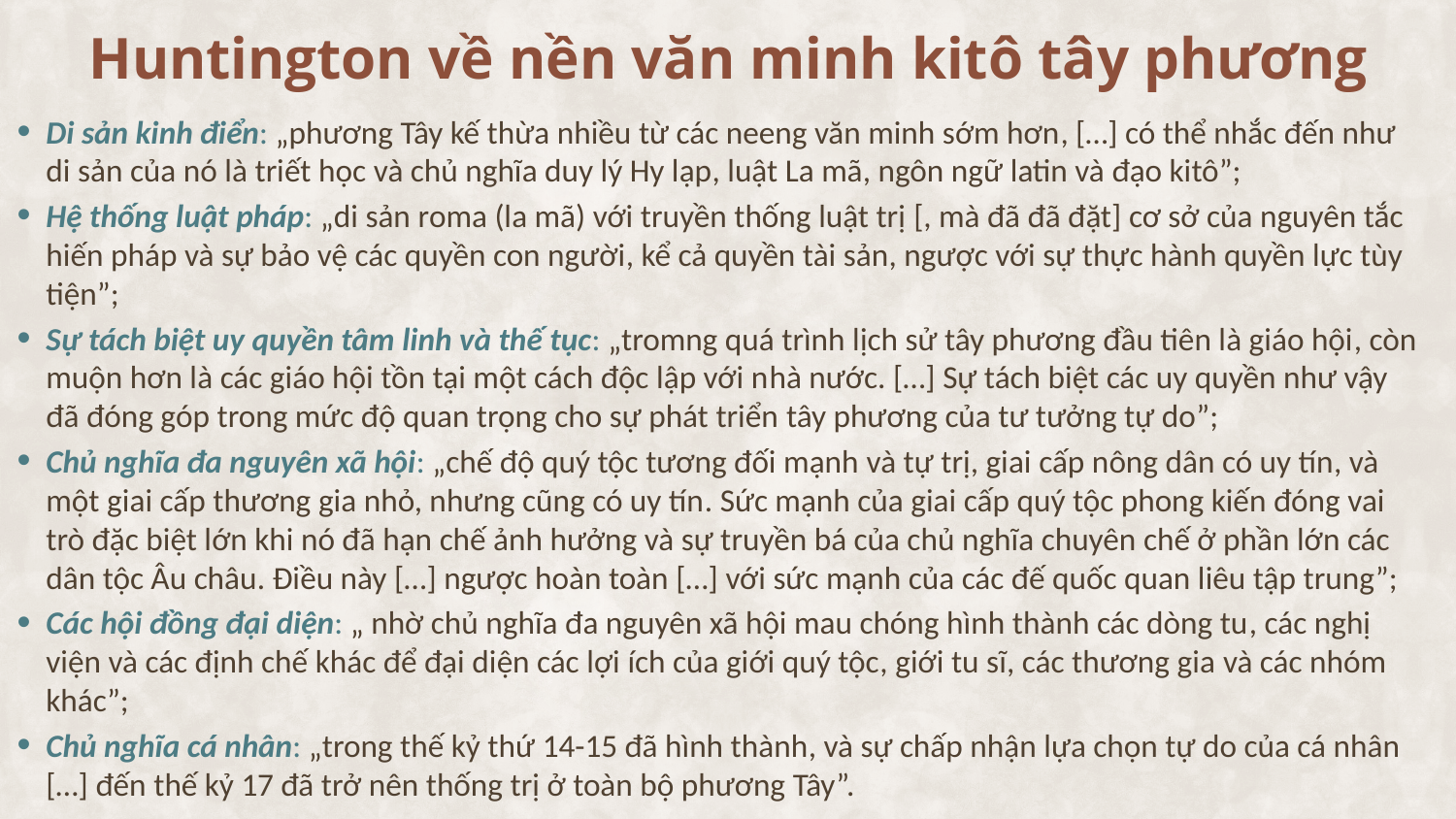

Huntington về nền văn minh kitô tây phương
Di sản kinh điển: „phương Tây kế thừa nhiều từ các neeng văn minh sớm hơn, […] có thể nhắc đến như di sản của nó là triết học và chủ nghĩa duy lý Hy lạp, luật La mã, ngôn ngữ latin và đạo kitô”;
Hệ thống luật pháp: „di sản roma (la mã) với truyền thống luật trị [, mà đã đã đặt] cơ sở của nguyên tắc hiến pháp và sự bảo vệ các quyền con người, kể cả quyền tài sản, ngược với sự thực hành quyền lực tùy tiện”;
Sự tách biệt uy quyền tâm linh và thế tục: „tromng quá trình lịch sử tây phương đầu tiên là giáo hội, còn muộn hơn là các giáo hội tồn tại một cách độc lập với nhà nước. […] Sự tách biệt các uy quyền như vậy đã đóng góp trong mức độ quan trọng cho sự phát triển tây phương của tư tưởng tự do”;
Chủ nghĩa đa nguyên xã hội: „chế độ quý tộc tương đối mạnh và tự trị, giai cấp nông dân có uy tín, và một giai cấp thương gia nhỏ, nhưng cũng có uy tín. Sức mạnh của giai cấp quý tộc phong kiến đóng vai trò đặc biệt lớn khi nó đã hạn chế ảnh hưởng và sự truyền bá của chủ nghĩa chuyên chế ở phần lớn các dân tộc Âu châu. Điều này […] ngược hoàn toàn […] với sức mạnh của các đế quốc quan liêu tập trung”;
Các hội đồng đại diện: „ nhờ chủ nghĩa đa nguyên xã hội mau chóng hình thành các dòng tu, các nghị viện và các định chế khác để đại diện các lợi ích của giới quý tộc, giới tu sĩ, các thương gia và các nhóm khác”;
Chủ nghĩa cá nhân: „trong thế kỷ thứ 14-15 đã hình thành, và sự chấp nhận lựa chọn tự do của cá nhân […] đến thế kỷ 17 đã trở nên thống trị ở toàn bộ phương Tây”.